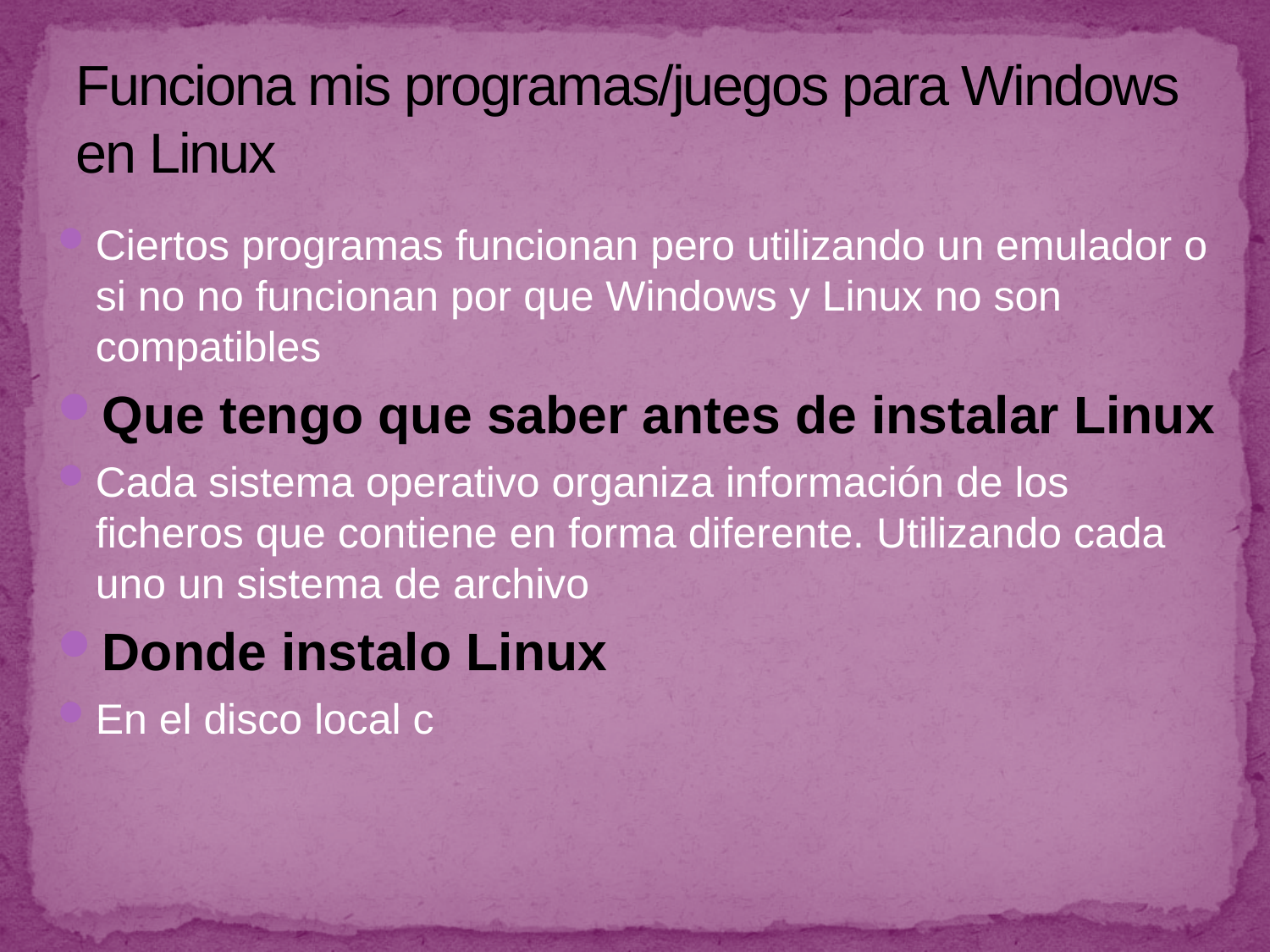

# Funciona mis programas/juegos para Windows en Linux
Ciertos programas funcionan pero utilizando un emulador o si no no funcionan por que Windows y Linux no son compatibles
Que tengo que saber antes de instalar Linux
Cada sistema operativo organiza información de los ficheros que contiene en forma diferente. Utilizando cada uno un sistema de archivo
Donde instalo Linux
En el disco local c